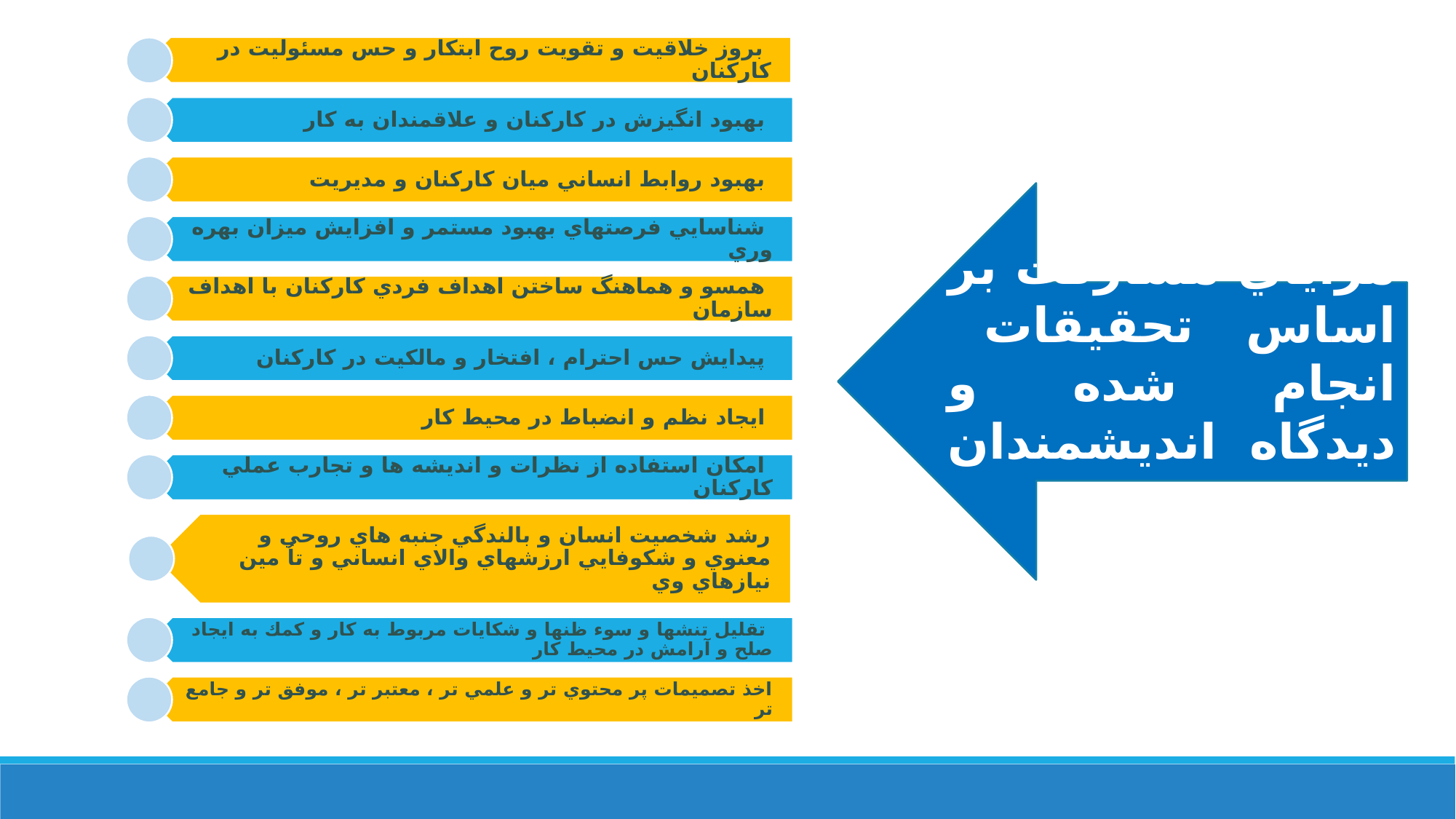

بروز خلاقيت و تقويت روح ابتكار و حس مسئوليت در كاركنان
	 بهبود انگيزش در كاركنان و علاقمندان به كار
	 بهبود روابط انساني ميان كاركنان و مديريت
	 شناسايي فرصتهاي بهبود مستمر و افزايش ميزان بهره وري
	 همسو و هماهنگ ساختن اهداف فردي كاركنان با اهداف سازمان
	 پيدايش حس احترام ، افتخار و مالكيت در كاركنان
	 ايجاد نظم و انضباط در محيط كار
	 امكان استفاده از نظرات و انديشه ها و تجارب عملي كاركنان
	رشد شخصيت انسان و بالندگي جنبه هاي روحي و معنوي و شكوفايي 	ارزشهاي والاي انساني و تاُ مين نيازهاي وي
 تقليل تنشها و سوء ظنها و شكايات مربوط به كار و كمك به ايجاد صلح و آرامش در محيط كار
	اخذ تصميمات پر محتوي تر و علمي تر ، معتبر تر ، موفق تر و جامع تر
مزاياي مشاركت بر اساس تحقيقات انجام شده و ديدگاه انديشمندان :